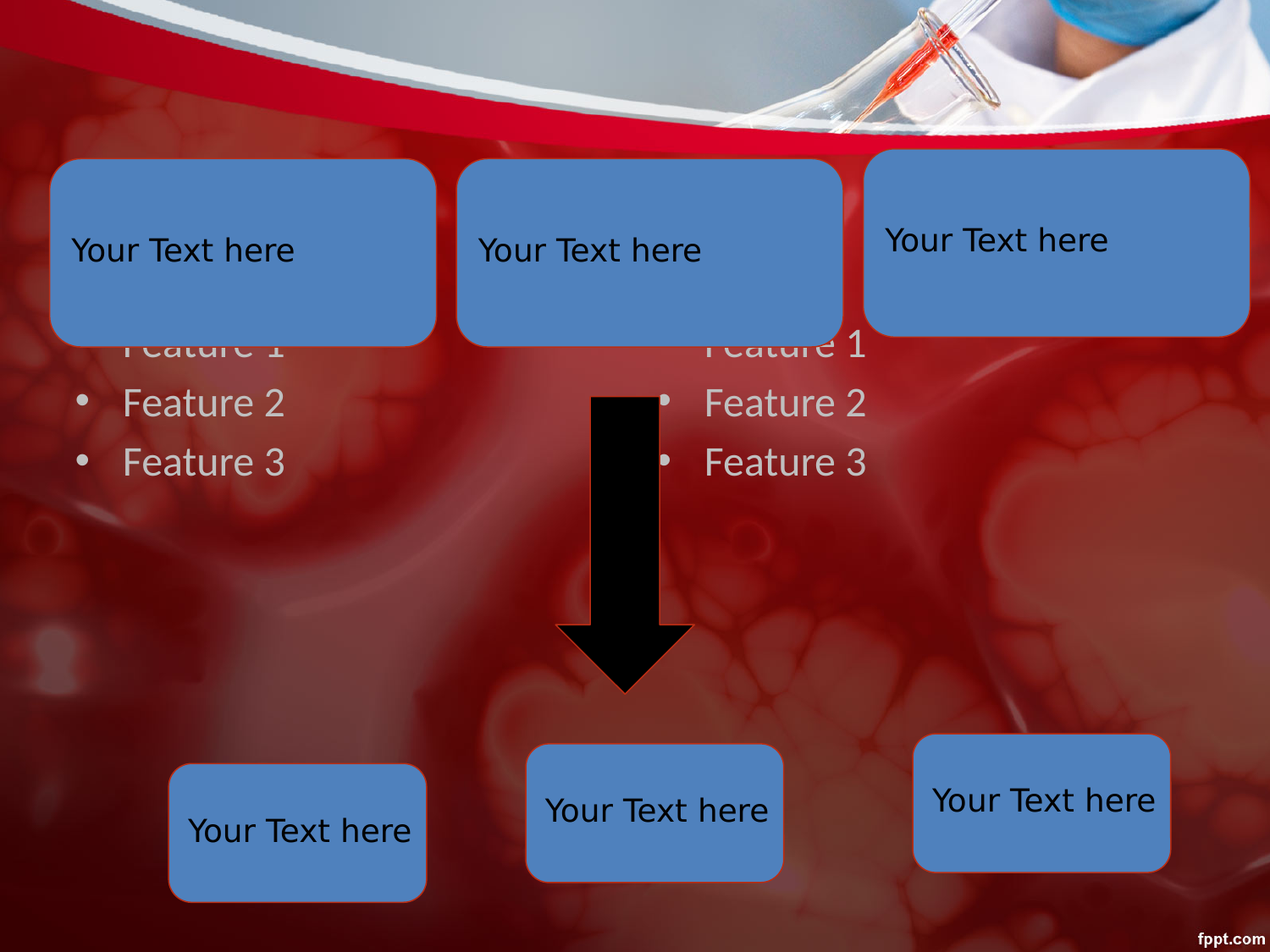

# Slide Title
Your Text here
Your Text here
Your Text here
Product A
Product B
Feature 1
Feature 2
Feature 3
Feature 1
Feature 2
Feature 3

Your Text here
Your Text here
Your Text here